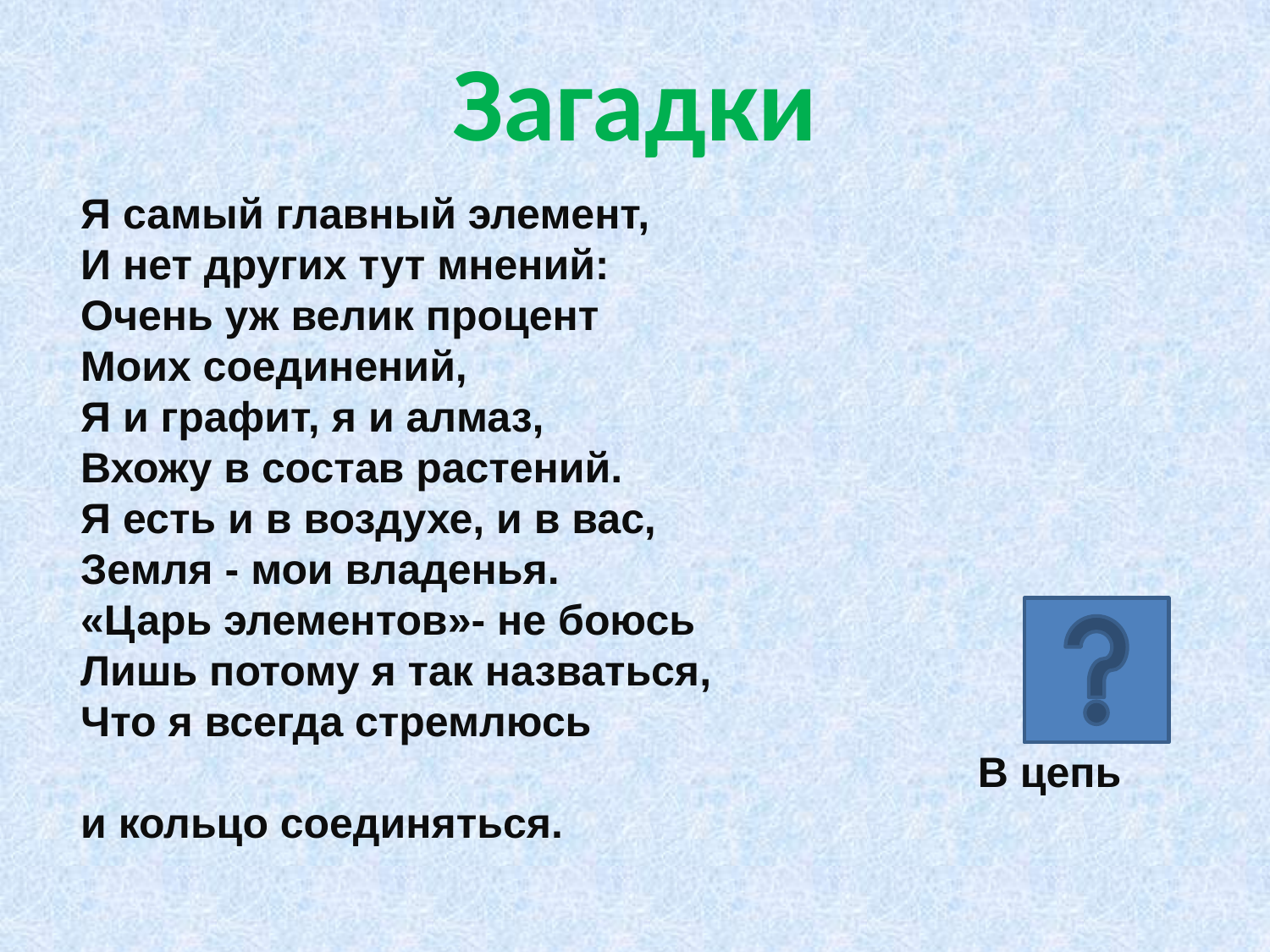

# Загадки
Я самый главный элемент,
И нет других тут мнений:
Очень уж велик процент
Моих соединений,
Я и графит, я и алмаз,
Вхожу в состав растений.
Я есть и в воздухе, и в вас,
Земля - мои владенья.
«Царь элементов»- не боюсь
Лишь потому я так назваться,
Что я всегда стремлюсь                                                                                                                           В цепь и кольцо соединяться.